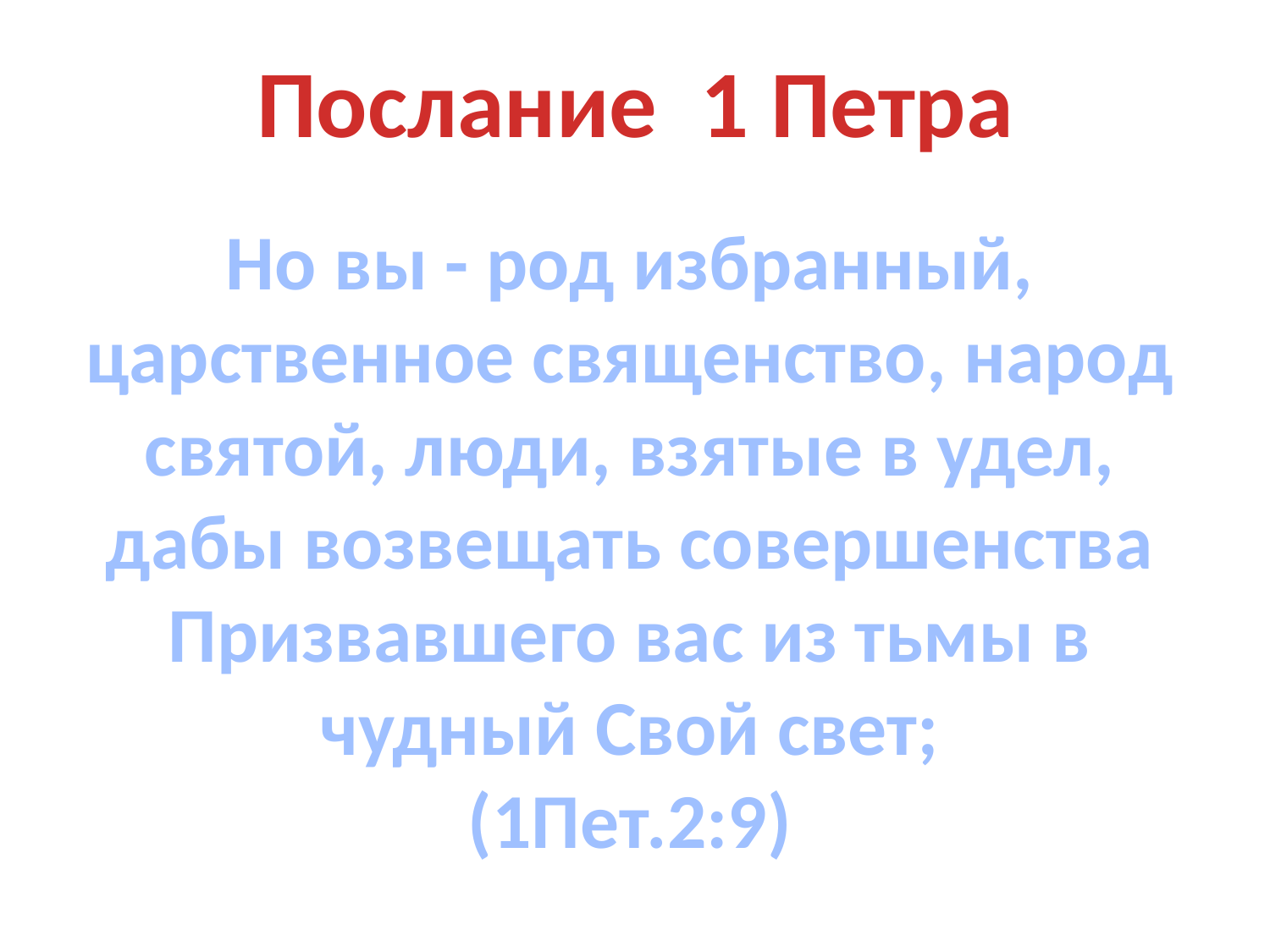

Послание  1 Петра
Но вы - род избранный, царственное священство, народ святой, люди, взятые в удел, дабы возвещать совершенства Призвавшего вас из тьмы в чудный Свой свет;
(1Пет.2:9)